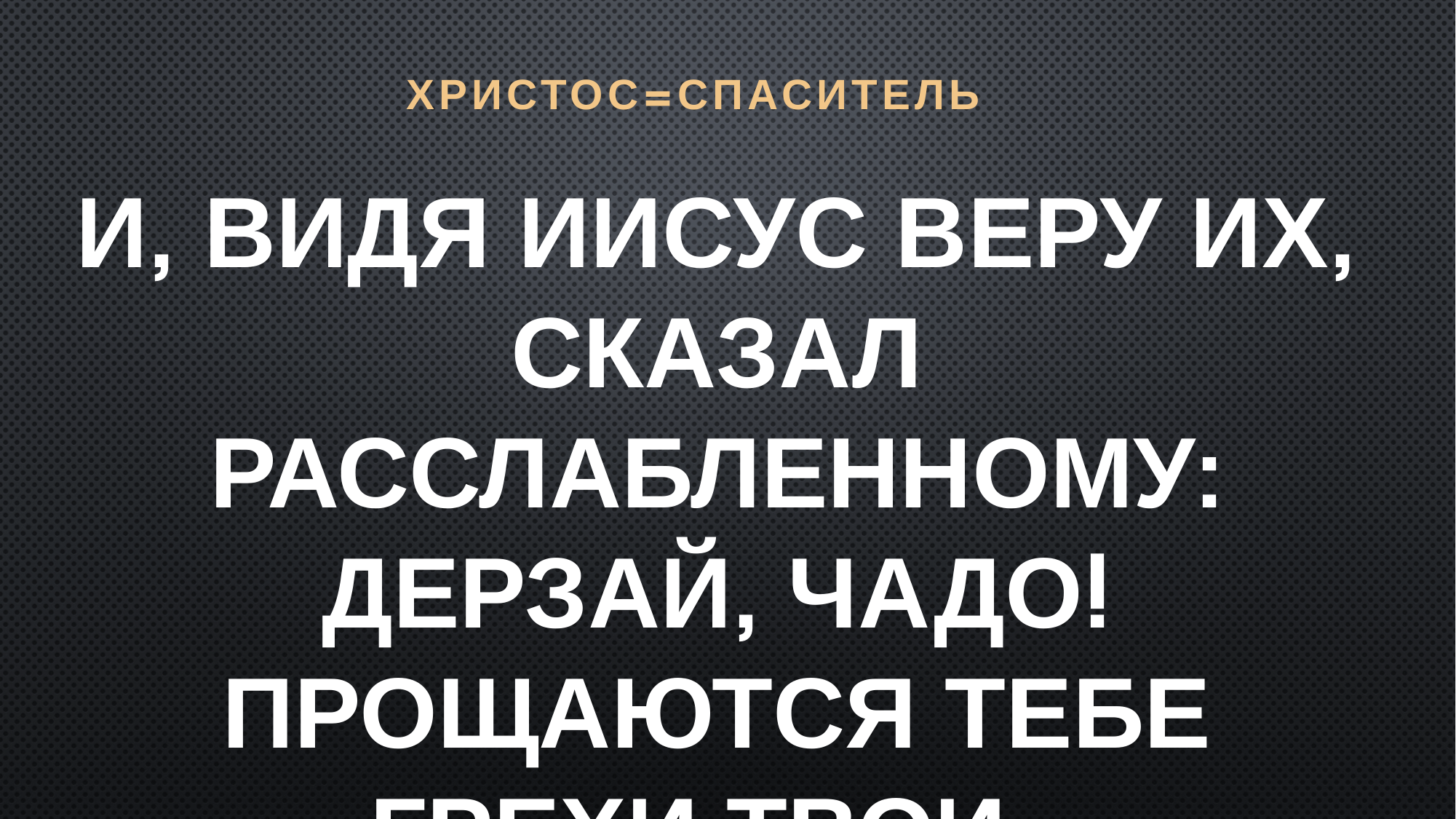

ХРИСТОС=СПАСИТЕЛЬ
И, видя Иисус веру их, сказал расслабленному: дерзай, чадо! прощаются тебе грехи твои.